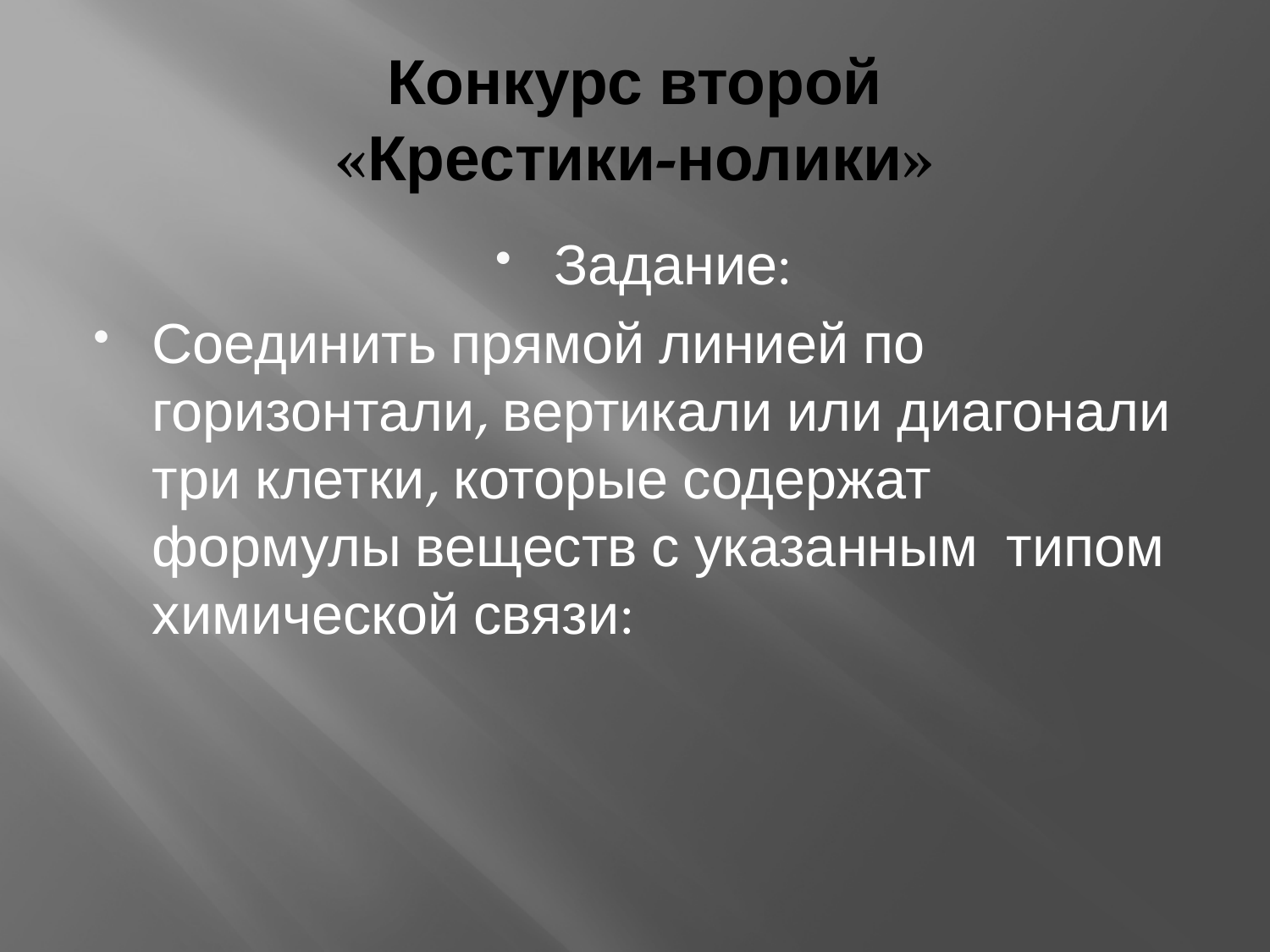

# Конкурс второй «Крестики-нолики»
Задание:
Соединить прямой линией по горизонтали, вертикали или диагонали три клетки, которые содержат формулы веществ с указанным  типом химической связи: